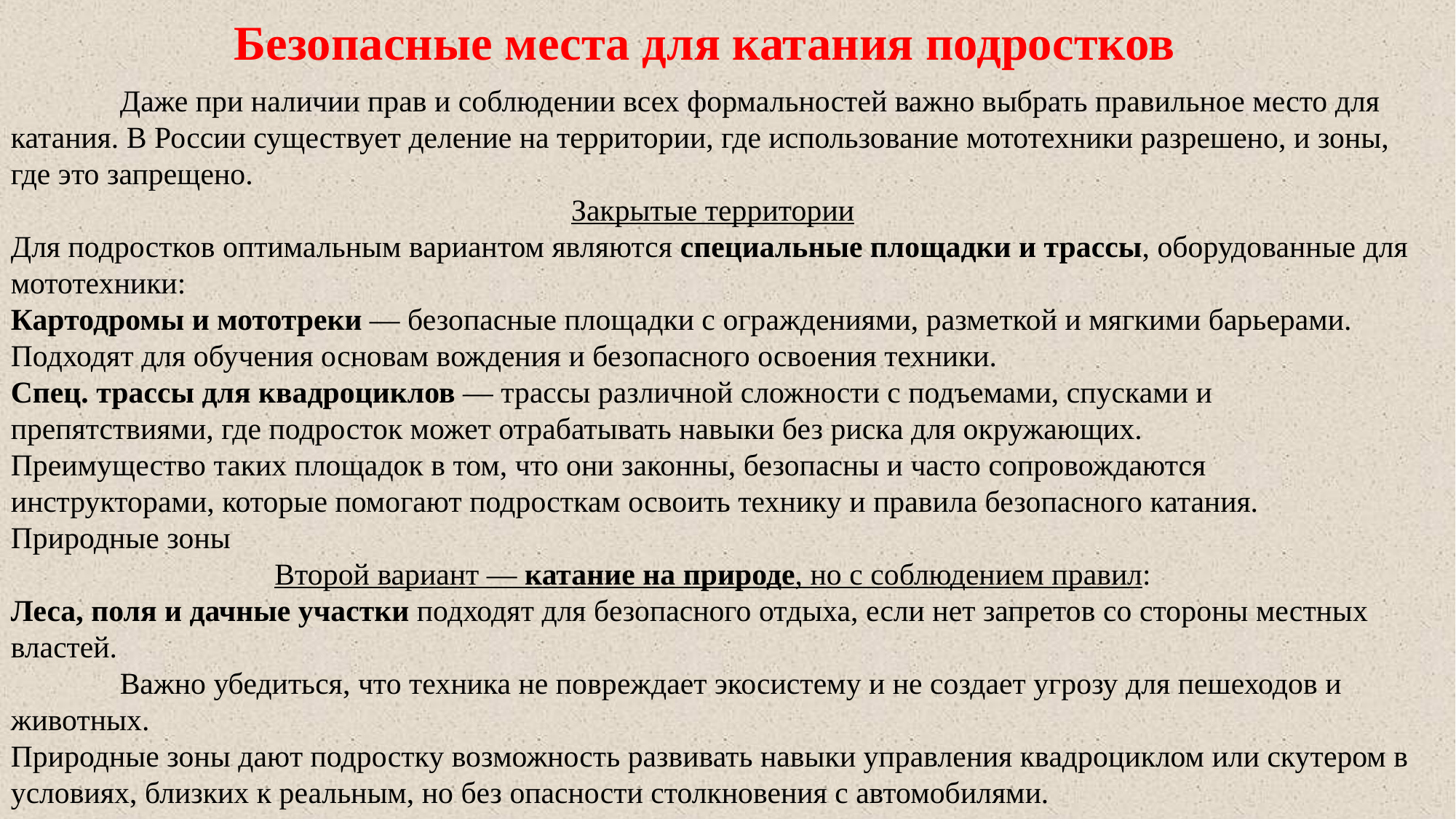

Безопасные места для катания подростков
	Даже при наличии прав и соблюдении всех формальностей важно выбрать правильное место для катания. В России существует деление на территории, где использование мототехники разрешено, и зоны, где это запрещено.
Закрытые территории
Для подростков оптимальным вариантом являются специальные площадки и трассы, оборудованные для мототехники:
Картодромы и мототреки — безопасные площадки с ограждениями, разметкой и мягкими барьерами. Подходят для обучения основам вождения и безопасного освоения техники.
Спец. трассы для квадроциклов — трассы различной сложности с подъемами, спусками и препятствиями, где подросток может отрабатывать навыки без риска для окружающих.
Преимущество таких площадок в том, что они законны, безопасны и часто сопровождаются инструкторами, которые помогают подросткам освоить технику и правила безопасного катания.
Природные зоны
Второй вариант — катание на природе, но с соблюдением правил:
Леса, поля и дачные участки подходят для безопасного отдыха, если нет запретов со стороны местных властей.
	Важно убедиться, что техника не повреждает экосистему и не создает угрозу для пешеходов и животных.
Природные зоны дают подростку возможность развивать навыки управления квадроциклом или скутером в условиях, близких к реальным, но без опасности столкновения с автомобилями.